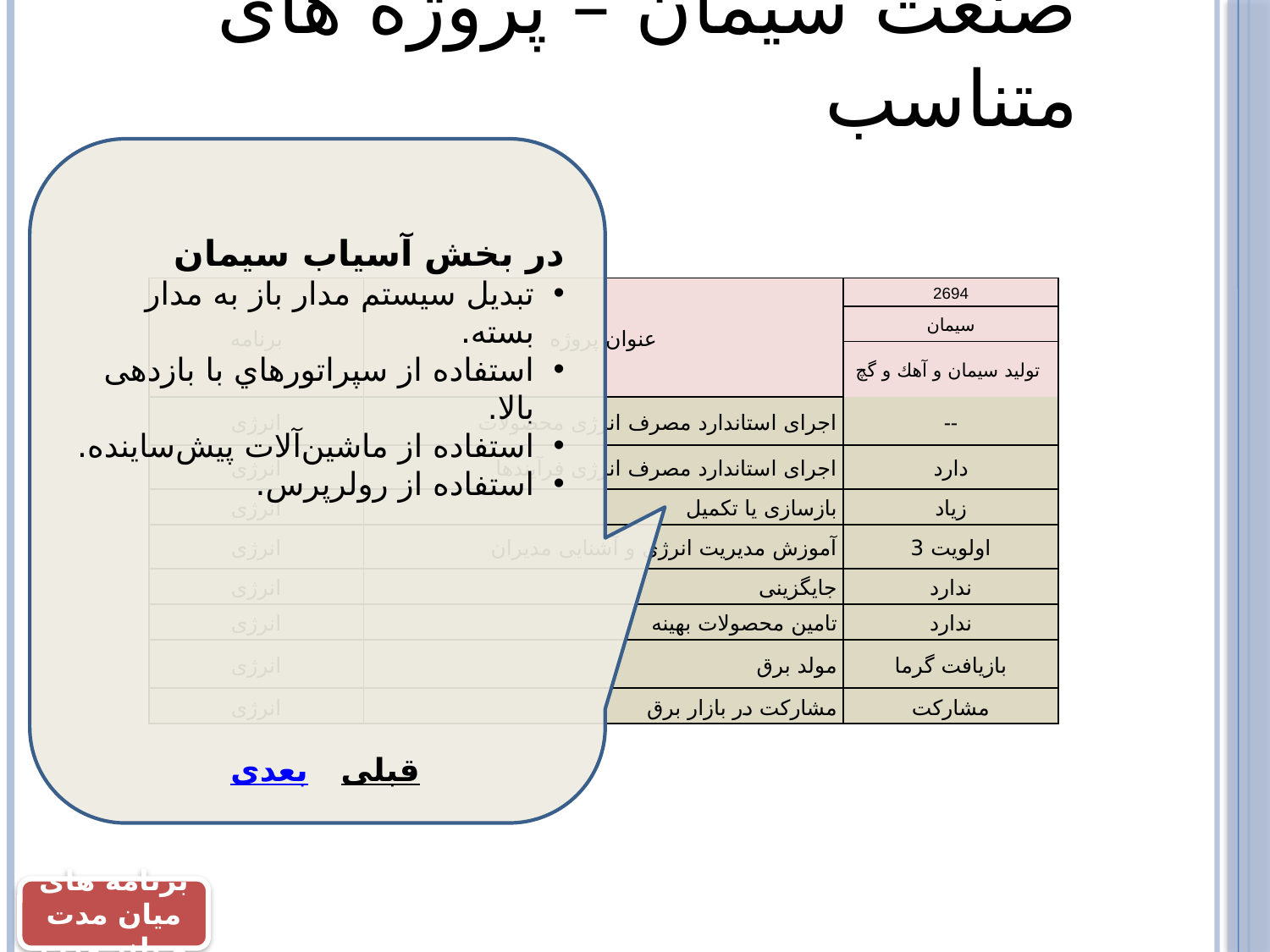

# صنعت سیمان – پروژه های متناسب
در بخش آسیاب سیمان
تبديل سيستم مدار باز به مدار بسته.
استفاده از سپراتورهاي با بازدهی بالا.
استفاده از ماشين‌آلات پيش‌ساينده.
استفاده از رولرپرس.

| برنامه | عنوان پروژه | 2694 |
| --- | --- | --- |
|  |  | سیمان |
|  |  | توليد سيمان و آهك و گچ |
| انرژی | اجرای استاندارد مصرف انرژی محصولات | -- |
| انرژی | اجرای استاندارد مصرف انرژی فرآیندها | دارد |
| انرژی | بازسازی یا تکمیل | زیاد |
| انرژی | آموزش مدیریت انرژی و آشنایی مدیران | اولویت 3 |
| انرژی | جایگزینی | ندارد |
| انرژی | تامین محصولات بهینه | ندارد |
| انرژی | مولد برق | بازیافت گرما |
| انرژی | مشارکت در بازار برق | مشارکت |
قبلی   بعدی
برنامه های میان مدت و بلند مدت